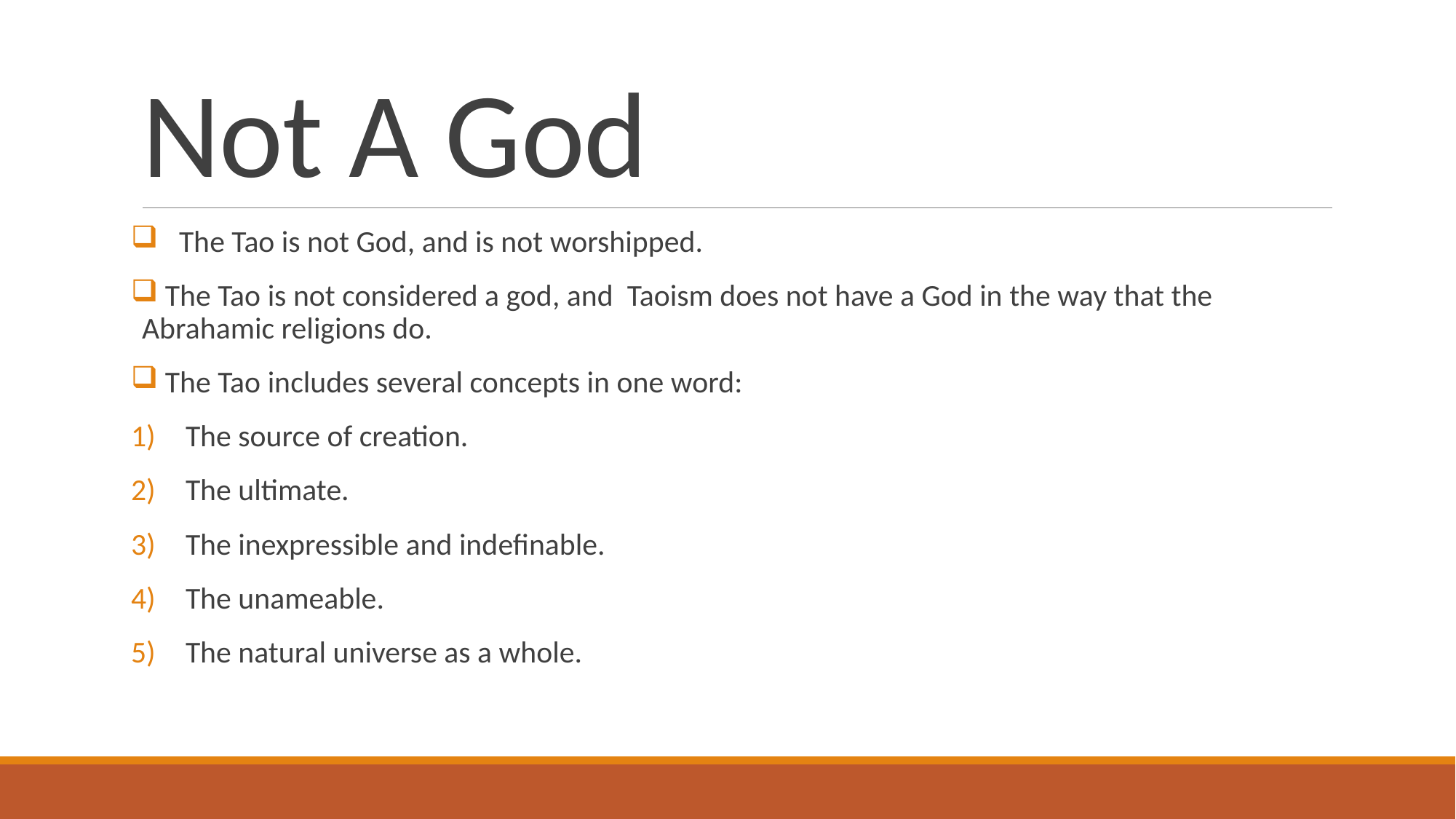

# Not A God
   The Tao is not God, and is not worshipped.
 The Tao is not considered a god, and  Taoism does not have a God in the way that the Abrahamic religions do.
 The Tao includes several concepts in one word:
The source of creation.
The ultimate.
The inexpressible and indefinable.
The unameable.
The natural universe as a whole.